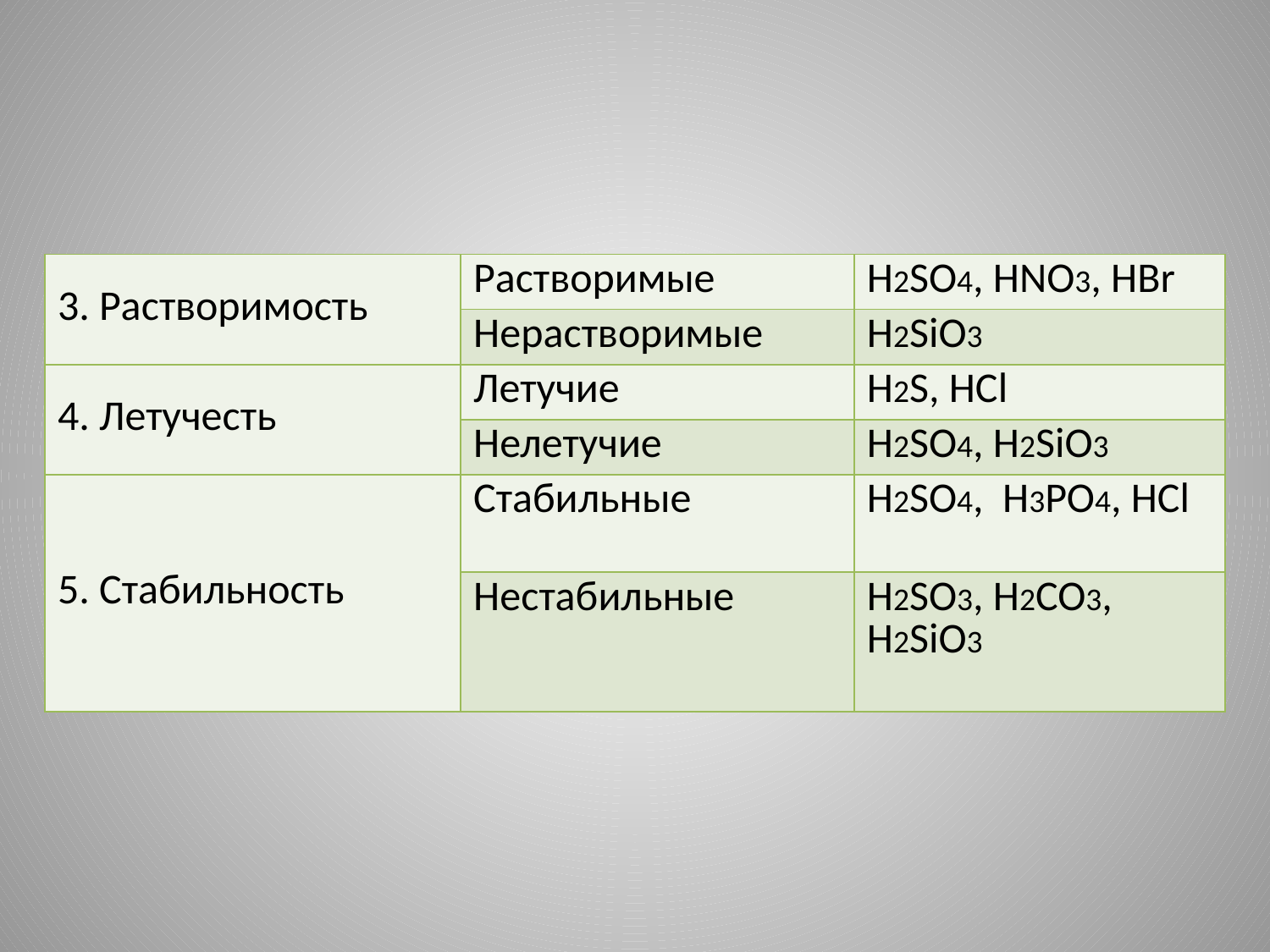

| 3. Растворимость | Растворимые | H2SO4, HNO3, HBr |
| --- | --- | --- |
|  | Нерастворимые | H2SiO3 |
| 4. Летучесть | Летучие | H2S, HCl |
|  | Нелетучие | H2SO4, H2SiO3 |
| 5. Стабильность | Стабильные | H2SO4, H3PO4, HCl |
|  | Нестабильные | H2SO3, H2CO3, H2SiO3 |